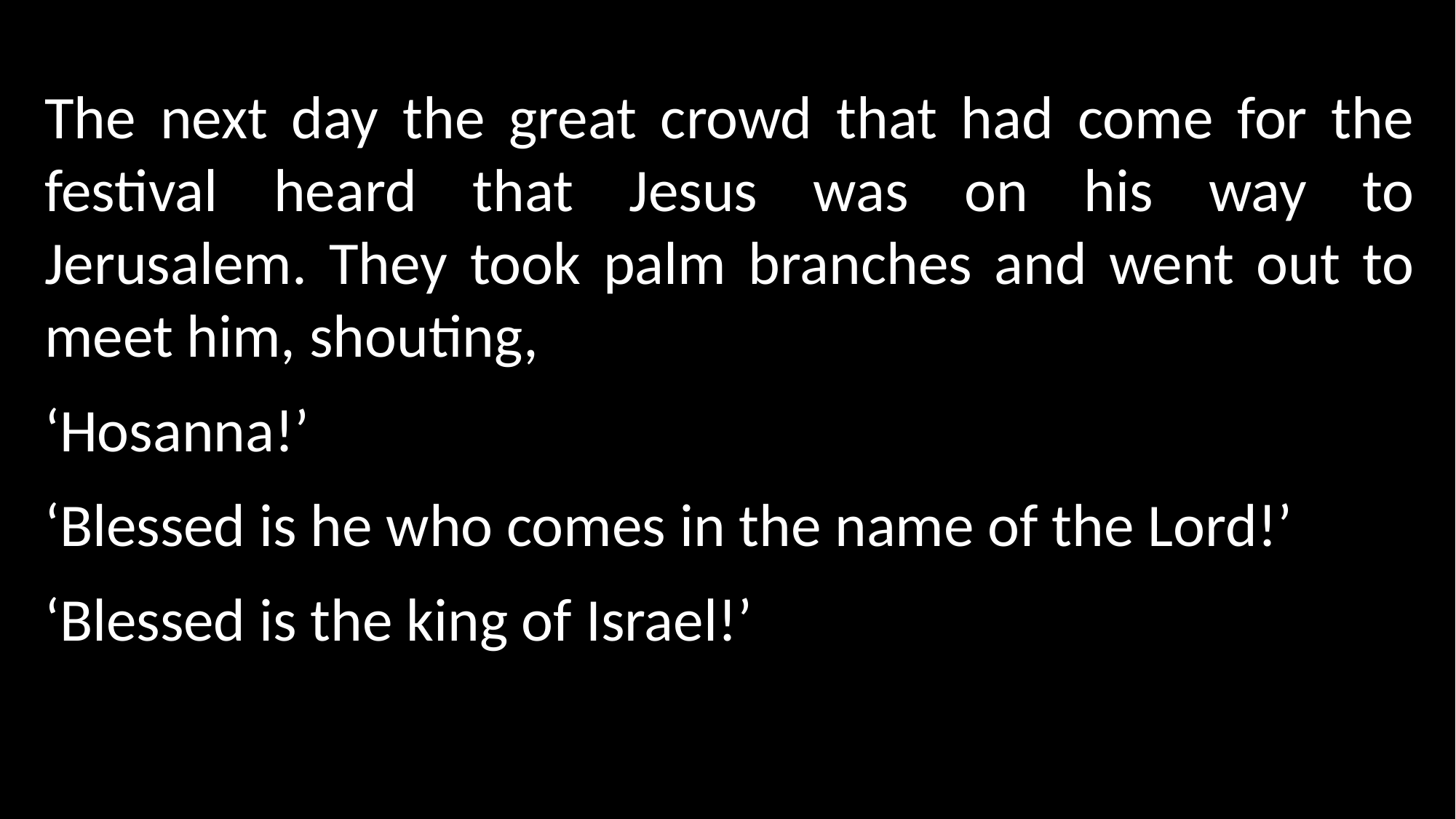

The next day the great crowd that had come for the festival heard that Jesus was on his way to Jerusalem.  They took palm branches and went out to meet him, shouting,

‘Hosanna!’

‘Blessed is he who comes in the name of the Lord!’

‘Blessed is the king of Israel!’